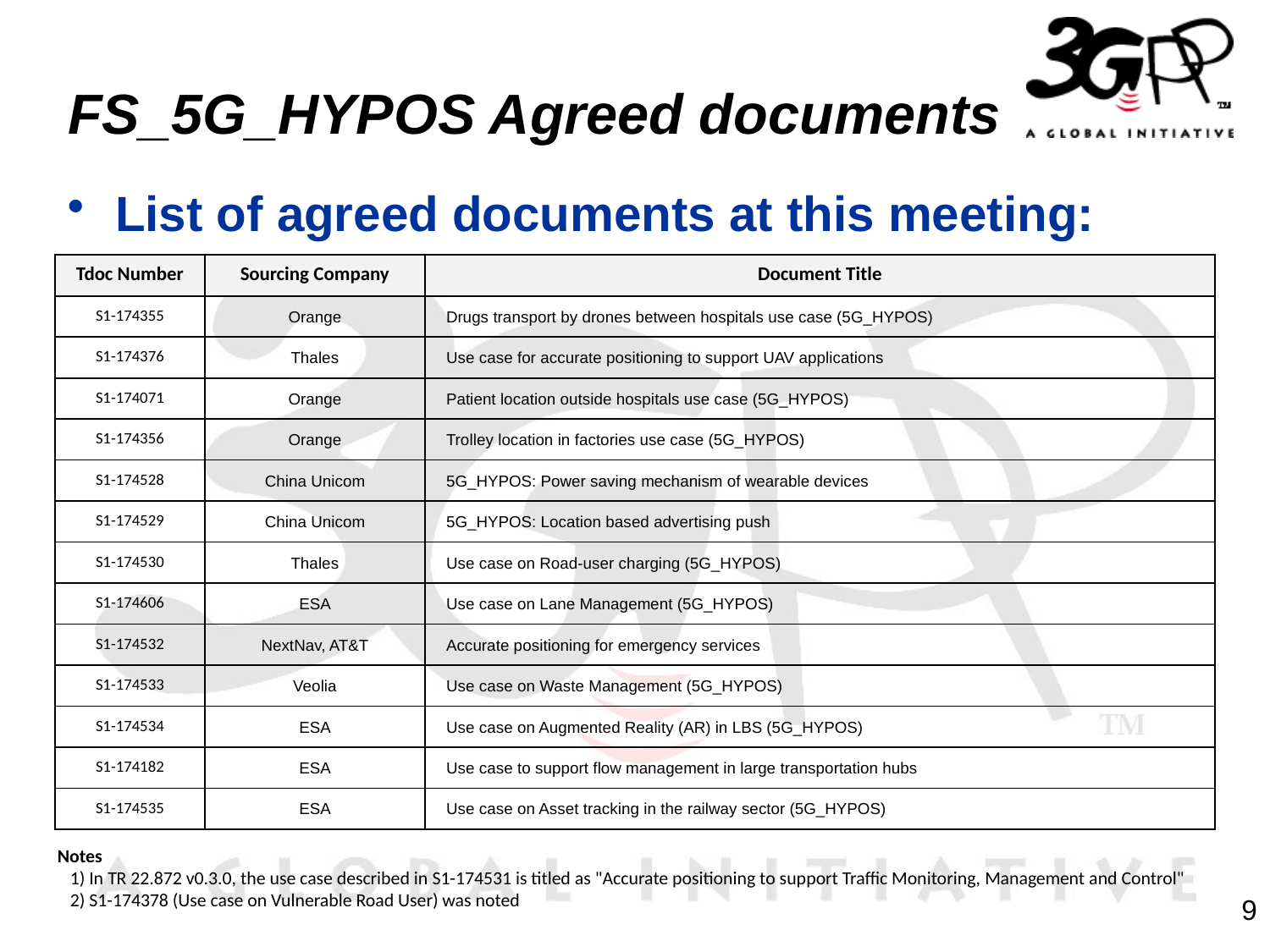

# FS_5G_HYPOS Agreed documents
List of agreed documents at this meeting:
| Tdoc Number | Sourcing Company | Document Title |
| --- | --- | --- |
| S1-174355 | Orange | Drugs transport by drones between hospitals use case (5G\_HYPOS) |
| S1-174376 | Thales | Use case for accurate positioning to support UAV applications |
| S1-174071 | Orange | Patient location outside hospitals use case (5G\_HYPOS) |
| S1-174356 | Orange | Trolley location in factories use case (5G\_HYPOS) |
| S1-174528 | China Unicom | 5G\_HYPOS: Power saving mechanism of wearable devices |
| S1-174529 | China Unicom | 5G\_HYPOS: Location based advertising push |
| S1-174530 | Thales | Use case on Road-user charging (5G\_HYPOS) |
| S1-174606 | ESA | Use case on Lane Management (5G\_HYPOS) |
| S1-174532 | NextNav, AT&T | Accurate positioning for emergency services |
| S1-174533 | Veolia | Use case on Waste Management (5G\_HYPOS) |
| S1-174534 | ESA | Use case on Augmented Reality (AR) in LBS (5G\_HYPOS) |
| S1-174182 | ESA | Use case to support flow management in large transportation hubs |
| S1-174535 | ESA | Use case on Asset tracking in the railway sector (5G\_HYPOS) |
Notes
   1) In TR 22.872 v0.3.0, the use case described in S1-174531 is titled as "Accurate positioning to support Traffic Monitoring, Management and Control"
   2) S1-174378 (Use case on Vulnerable Road User) was noted
9